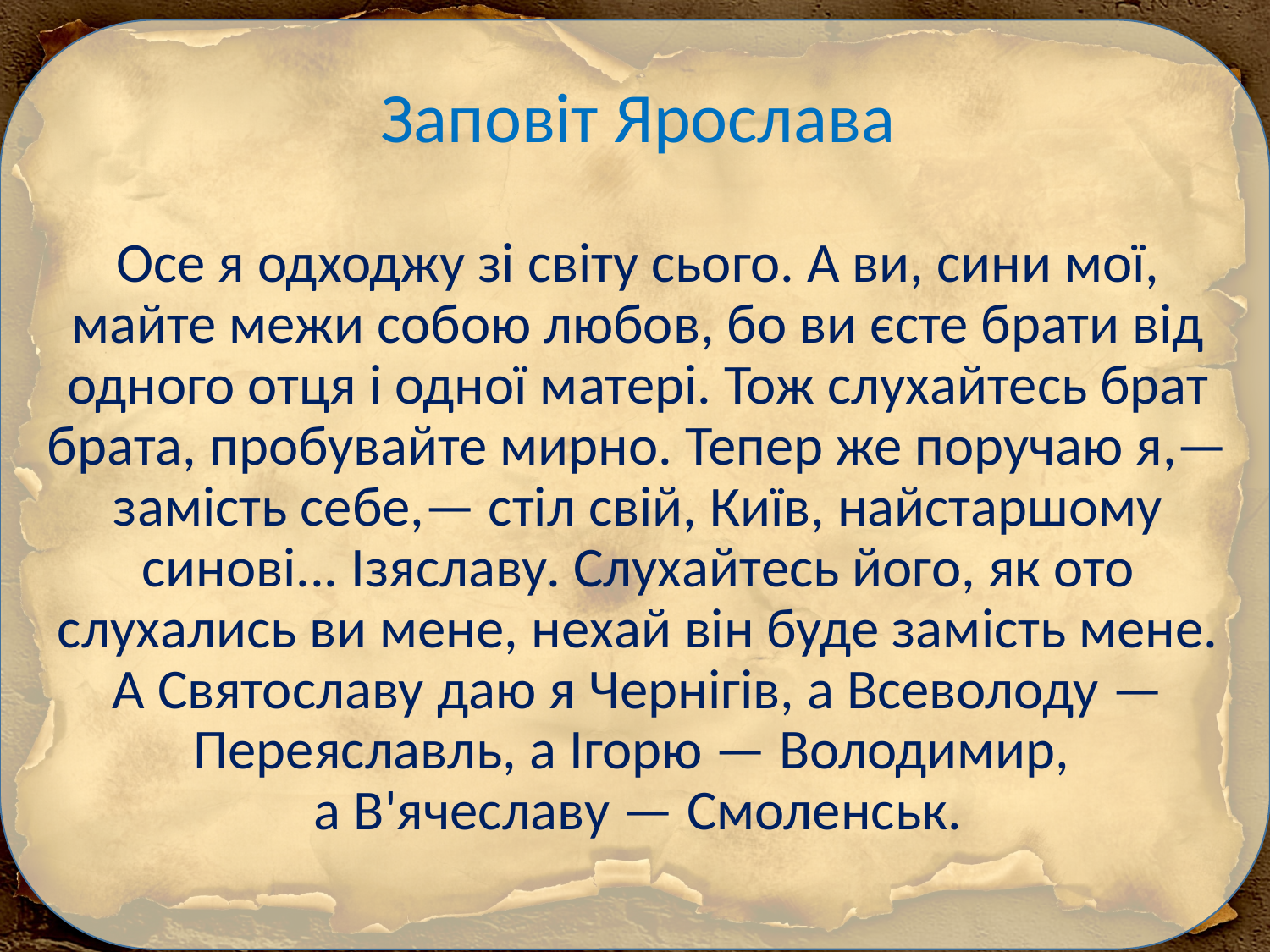

# Заповіт Ярослава Осе я одходжу зі світу сього. А ви, сини мої, майте межи собою любов, бо ви єсте брати від одного отця і одної матері. Тож слухайтесь брат брата, пробувайте мирно. Тепер же поручаю я,— замість себе,— стіл свій, Київ, найстаршому синові... Ізяславу. Слухайтесь його, як ото слухались ви мене, нехай він буде замість мене. А Святославу даю я Чернігів, а Всеволоду — Переяславль, а Ігорю — Володимир, а В'ячеславу — Смоленськ.